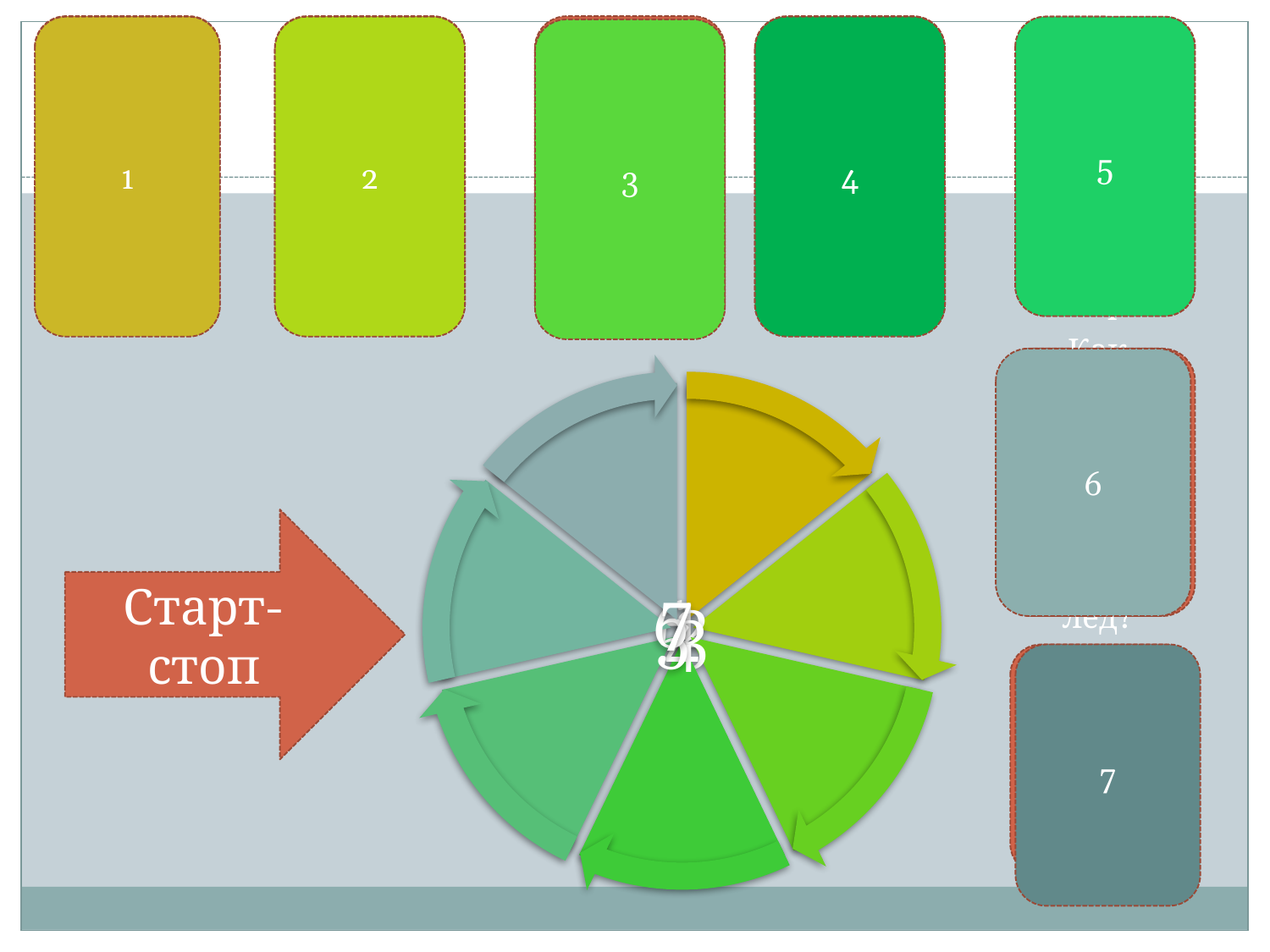

Как называется процесс превращения воды в пар?
Как называется процесс превращения пара в воду?
Как называется процесс превращения воды в лед?
Как называется процесс превращения льда в воду?
1
2
4
5
Как называется процесс превращения льда в пар?
3
1
2
3
4
5
6
7
6
Как называется процесс превращения пара в лед?
Старт-стоп
Почему трава имеет зеленый цвет?
7